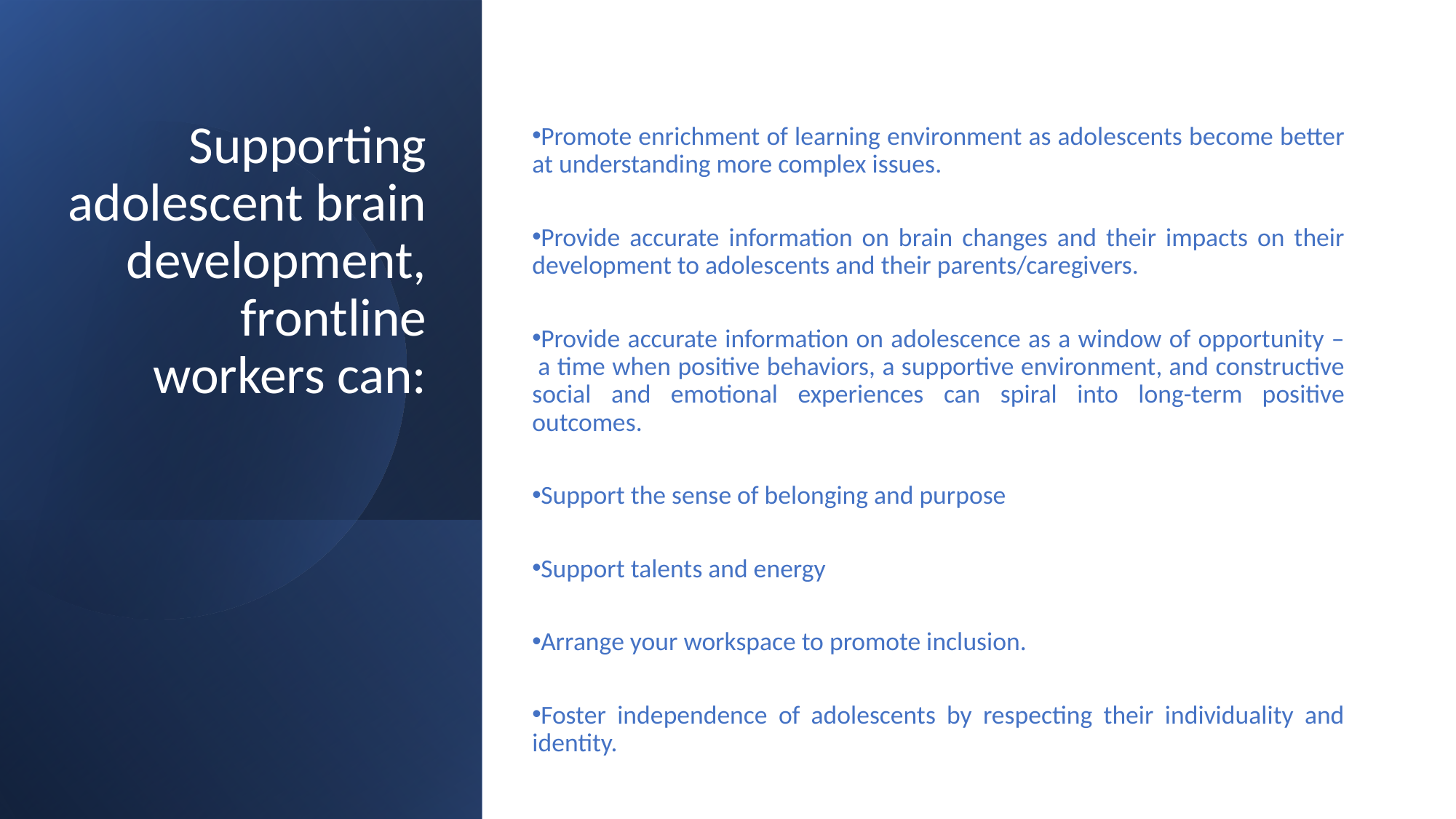

# Supporting adolescent brain development, frontline workers can:

Promote enrichment of learning environment as adolescents become better at understanding more complex issues.

Provide accurate information on brain changes and their impacts on their development to adolescents and their parents/caregivers.

Provide accurate information on adolescence as a window of opportunity –  a time when positive behaviors, a supportive environment, and constructive social and emotional experiences can spiral into long-term positive outcomes.

Support the sense of belonging and purpose

Support talents and energy

Arrange your workspace to promote inclusion.

Foster independence of adolescents by respecting their individuality and identity.